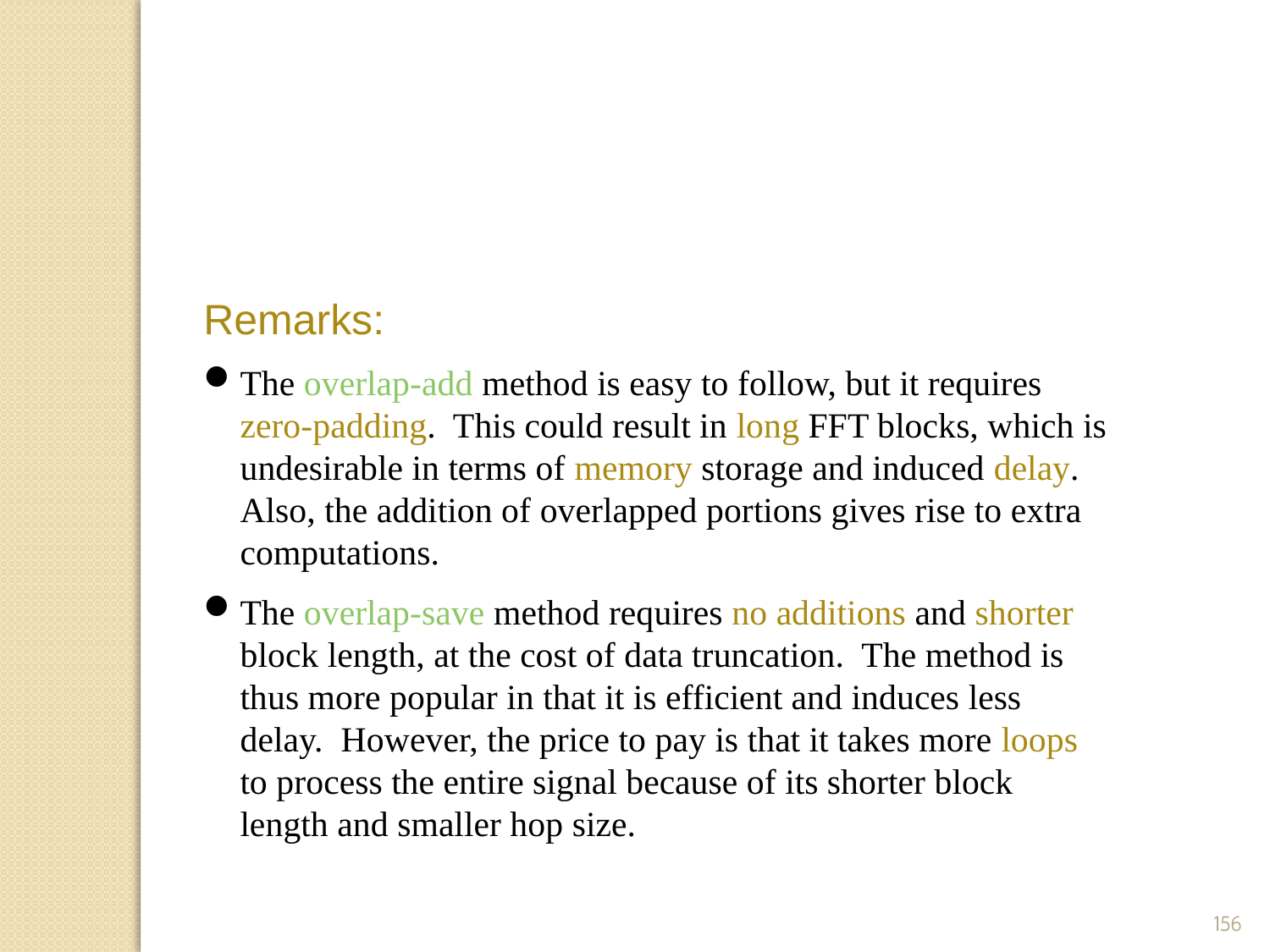

Remarks:
The overlap-add method is easy to follow, but it requires zero-padding.  This could result in long FFT blocks, which is undesirable in terms of memory storage and induced delay.  Also, the addition of overlapped portions gives rise to extra computations.
The overlap-save method requires no additions and shorter block length, at the cost of data truncation.  The method is thus more popular in that it is efficient and induces less delay.  However, the price to pay is that it takes more loops to process the entire signal because of its shorter block length and smaller hop size.
156